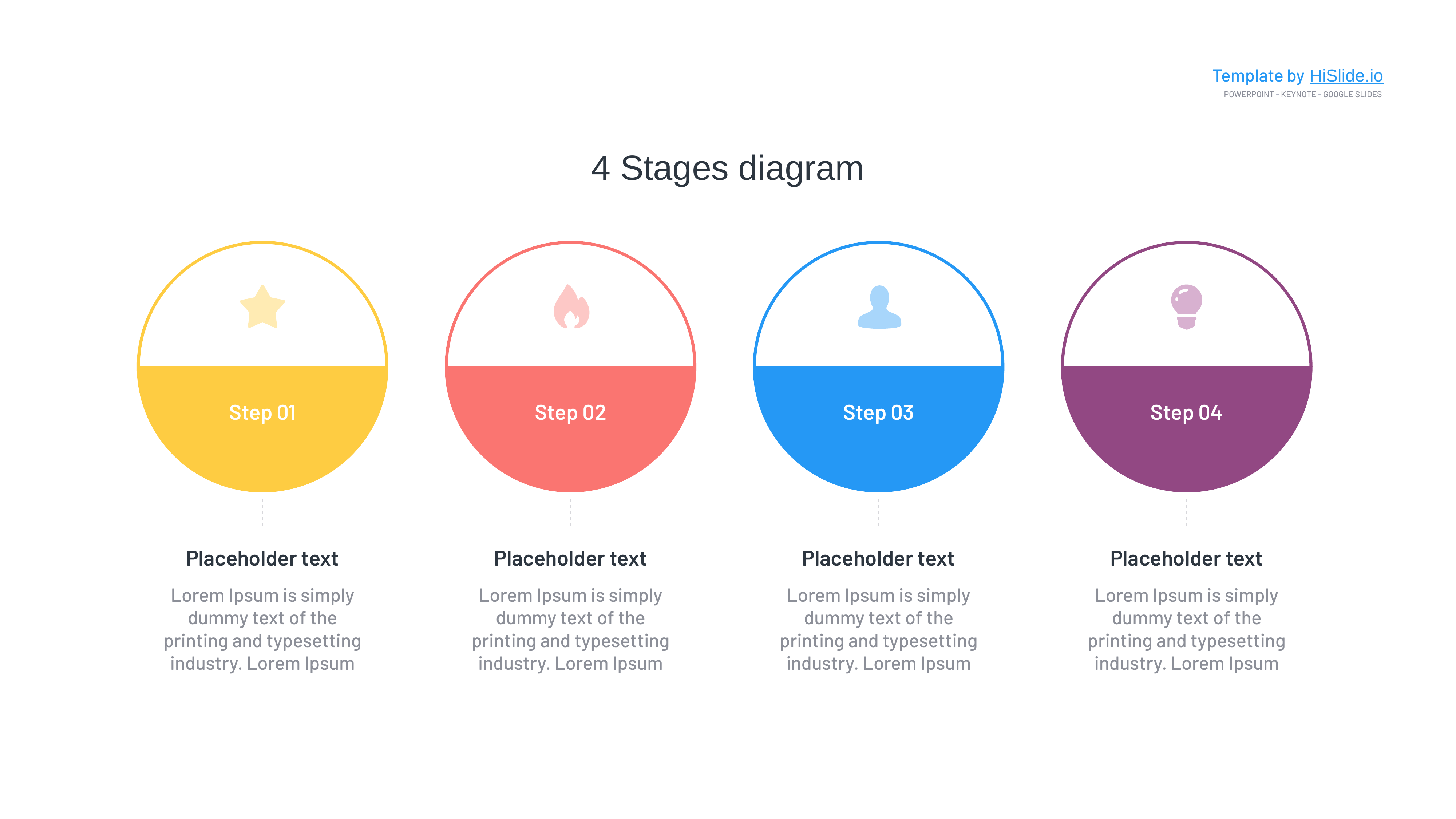

Template by HiSlide.io
PowerPoint - Keynote - Google Slides
4 Stages diagram

Step 01

Placeholder text
Lorem Ipsum is simply dummy text of the printing and typesetting industry. Lorem Ipsum

Step 02

Placeholder text
Lorem Ipsum is simply dummy text of the printing and typesetting industry. Lorem Ipsum

Step 03

Placeholder text
Lorem Ipsum is simply dummy text of the printing and typesetting industry. Lorem Ipsum

Step 04

Placeholder text
Lorem Ipsum is simply dummy text of the printing and typesetting industry. Lorem Ipsum